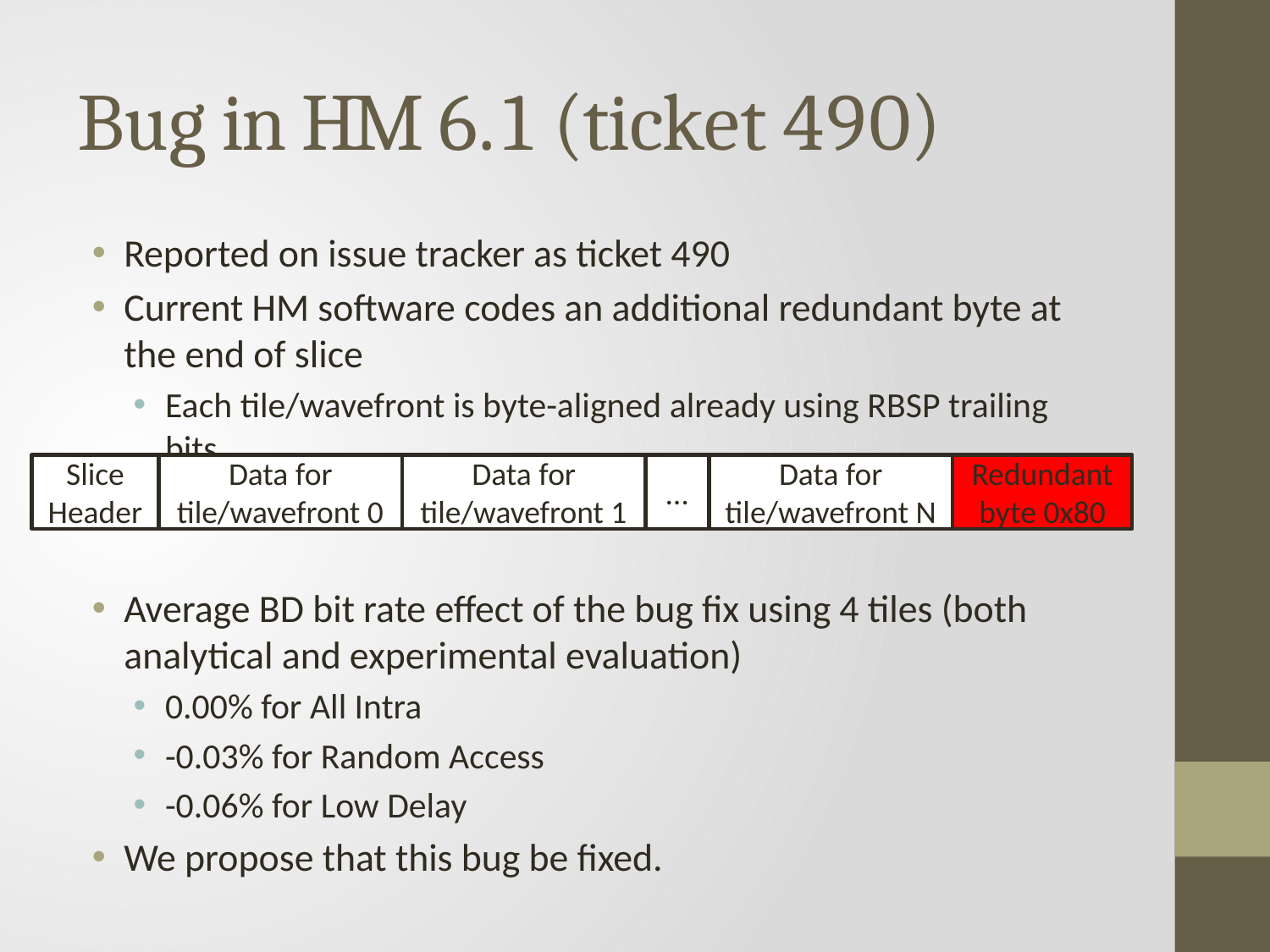

# Bug in HM 6.1 (ticket 490)
Reported on issue tracker as ticket 490
Current HM software codes an additional redundant byte at the end of slice
Each tile/wavefront is byte-aligned already using RBSP trailing bits.

Average BD bit rate effect of the bug fix using 4 tiles (both analytical and experimental evaluation)
0.00% for All Intra
-0.03% for Random Access
-0.06% for Low Delay
We propose that this bug be fixed.
Slice Header
Data for tile/wavefront 0
Data for tile/wavefront 1
…
Data for tile/wavefront N
Redundant byte 0x80